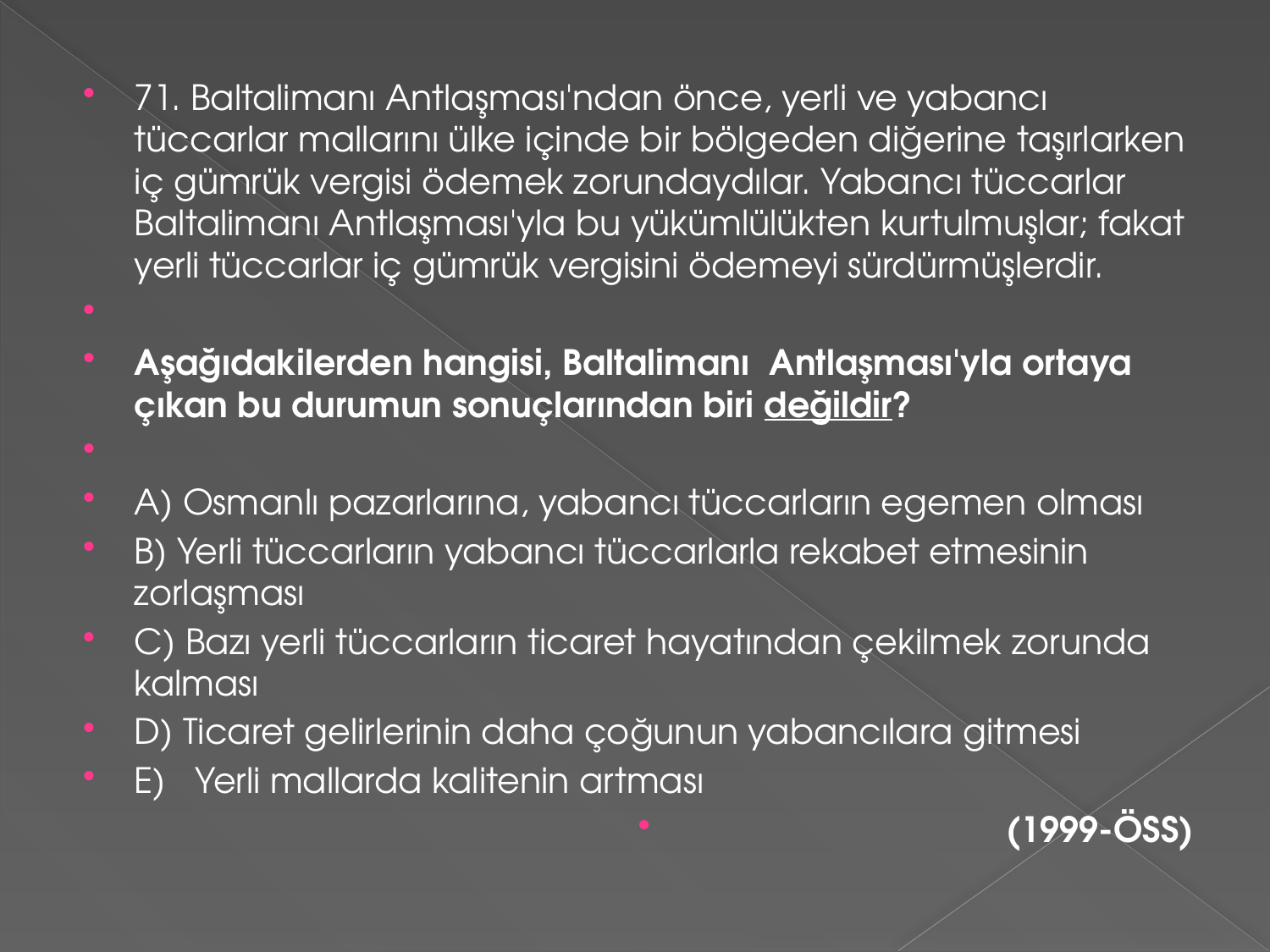

71. Baltalimanı Antlaşması'ndan önce, yerli ve yabancı tüccarlar mallarını ülke içinde bir bölgeden diğerine taşırlarken iç gümrük vergisi ödemek zorundaydılar. Yabancı tüccarlar Baltalimanı Antlaşması'yla bu yükümlülükten kurtulmuşlar; fakat yerli tüccarlar iç gümrük vergisini ödemeyi sürdürmüşlerdir.

Aşağıdakilerden hangisi, Baltalimanı  Antlaşması'yla ortaya çıkan bu durumun sonuçlarından biri değildir?

A) Osmanlı pazarlarına, yabancı tüccarların egemen olması
B) Yerli tüccarların yabancı tüccarlarla rekabet etmesinin zorlaşması
C) Bazı yerli tüccarların ticaret hayatından çekilmek zorunda kalması
D) Ticaret gelirlerinin daha çoğunun yabancılara gitmesi
E)   Yerli mallarda kalitenin artması
(1999-ÖSS)